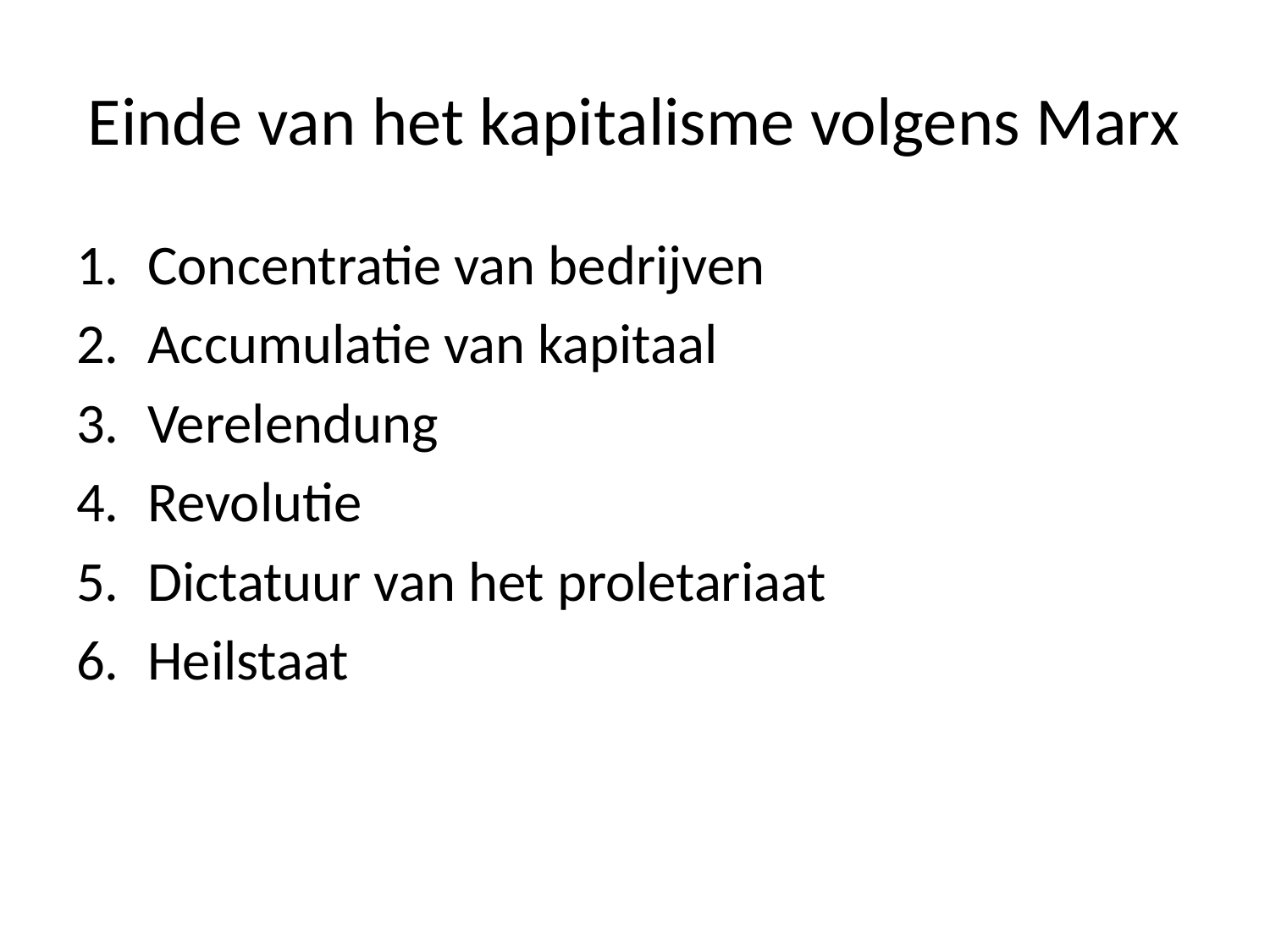

# Einde van het kapitalisme volgens Marx
Concentratie van bedrijven
Accumulatie van kapitaal
Verelendung
Revolutie
Dictatuur van het proletariaat
Heilstaat